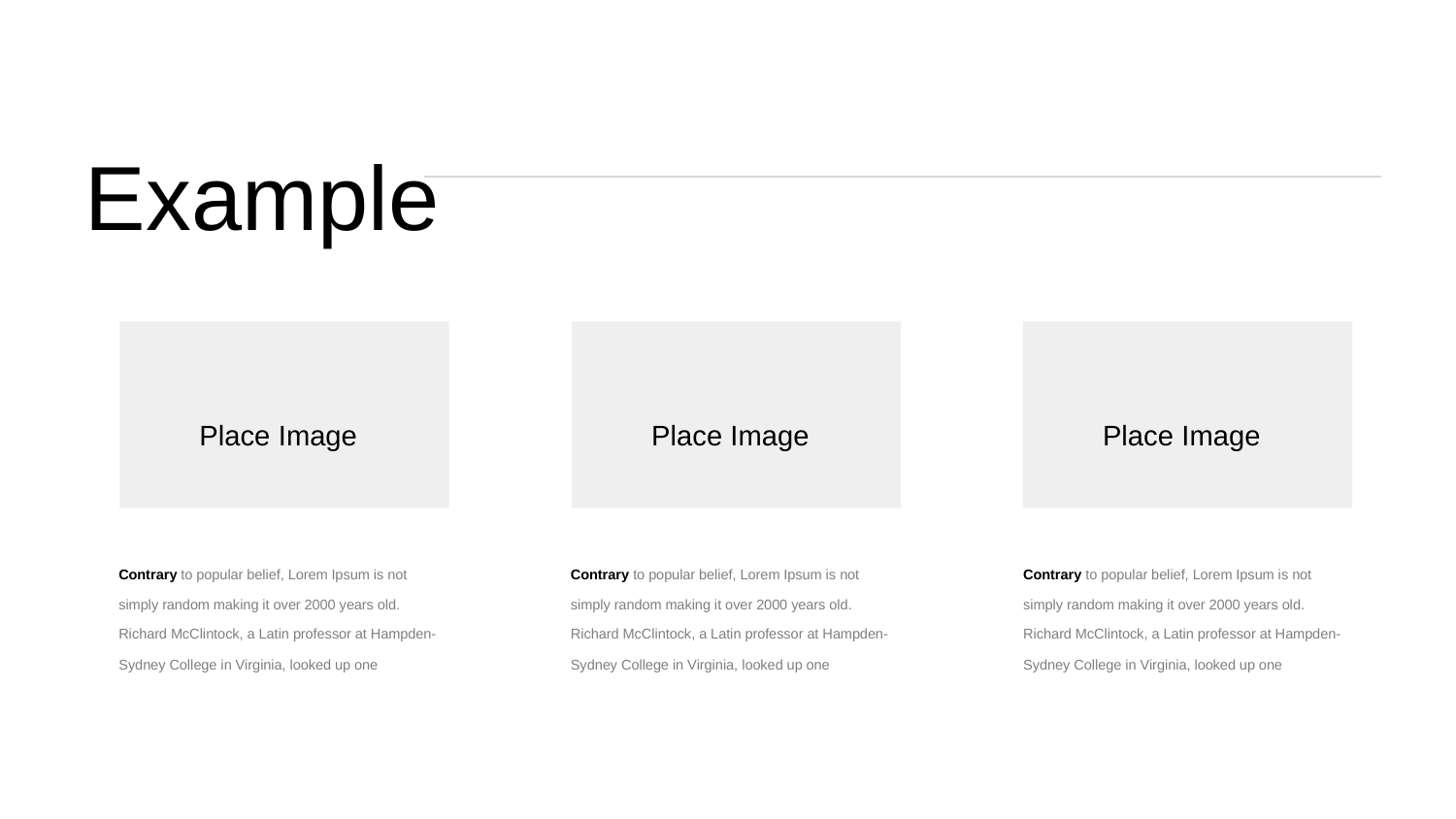

Example

Place Image
Place Image
Place Image
Contrary to popular belief, Lorem Ipsum is not simply random making it over 2000 years old. Richard McClintock, a Latin professor at Hampden-Sydney College in Virginia, looked up one
Contrary to popular belief, Lorem Ipsum is not simply random making it over 2000 years old. Richard McClintock, a Latin professor at Hampden-Sydney College in Virginia, looked up one
Contrary to popular belief, Lorem Ipsum is not simply random making it over 2000 years old. Richard McClintock, a Latin professor at Hampden-Sydney College in Virginia, looked up one